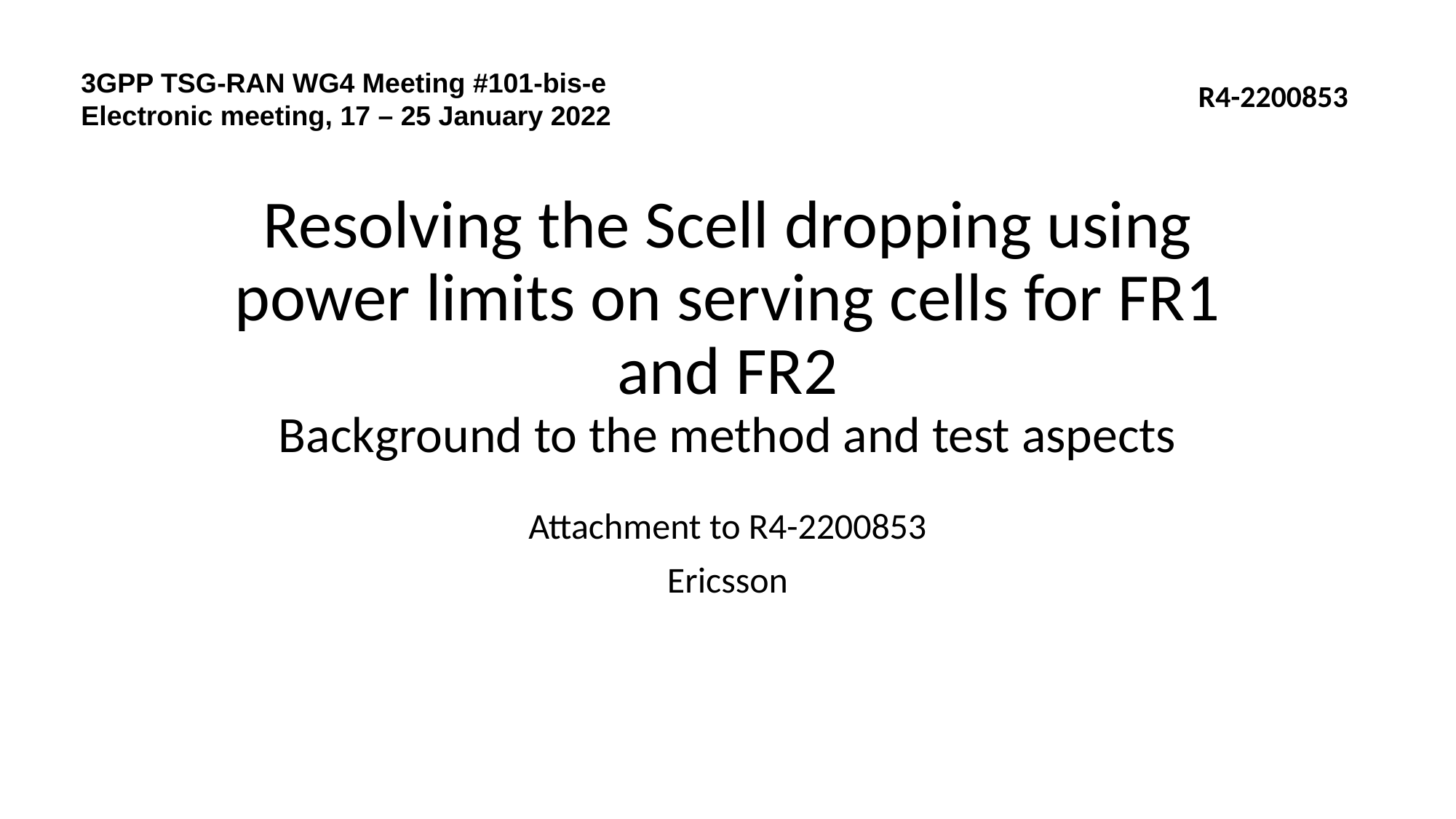

3GPP TSG-RAN WG4 Meeting #101-bis-e
Electronic meeting, 17 – 25 January 2022
R4-2200853
# Resolving the Scell dropping using power limits on serving cells for FR1 and FR2 Background to the method and test aspects
Attachment to R4-2200853
Ericsson